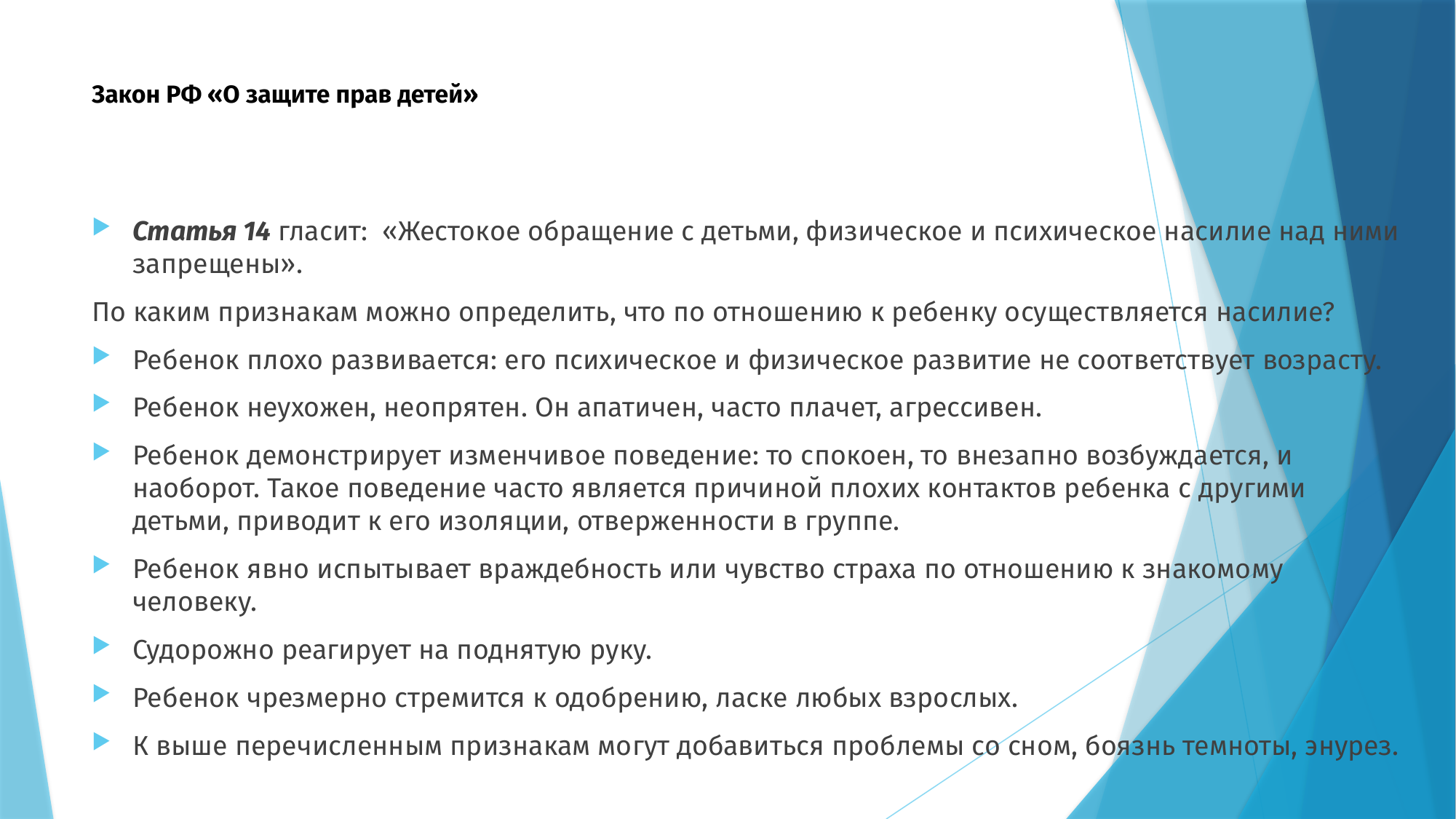

# Закон РФ «О защите прав детей»
Статья 14 гласит:  «Жестокое обращение с детьми, физическое и психическое насилие над ними запрещены».
По каким признакам можно определить, что по отношению к ребенку осуществляется насилие?
Ребенок плохо развивается: его психическое и физическое развитие не соответствует возрасту.
Ребенок неухожен, неопрятен. Он апатичен, часто плачет, агрессивен.
Ребенок демонстрирует изменчивое поведение: то спокоен, то внезапно возбуждается, и наоборот. Такое поведение часто является причиной плохих контактов ребенка с другими детьми, приводит к его изоляции, отверженности в группе.
Ребенок явно испытывает враждебность или чувство страха по отношению к знакомому человеку.
Судорожно реагирует на поднятую руку.
Ребенок чрезмерно стремится к одобрению, ласке любых взрослых.
К выше перечисленным признакам могут добавиться проблемы со сном, боязнь темноты, энурез.